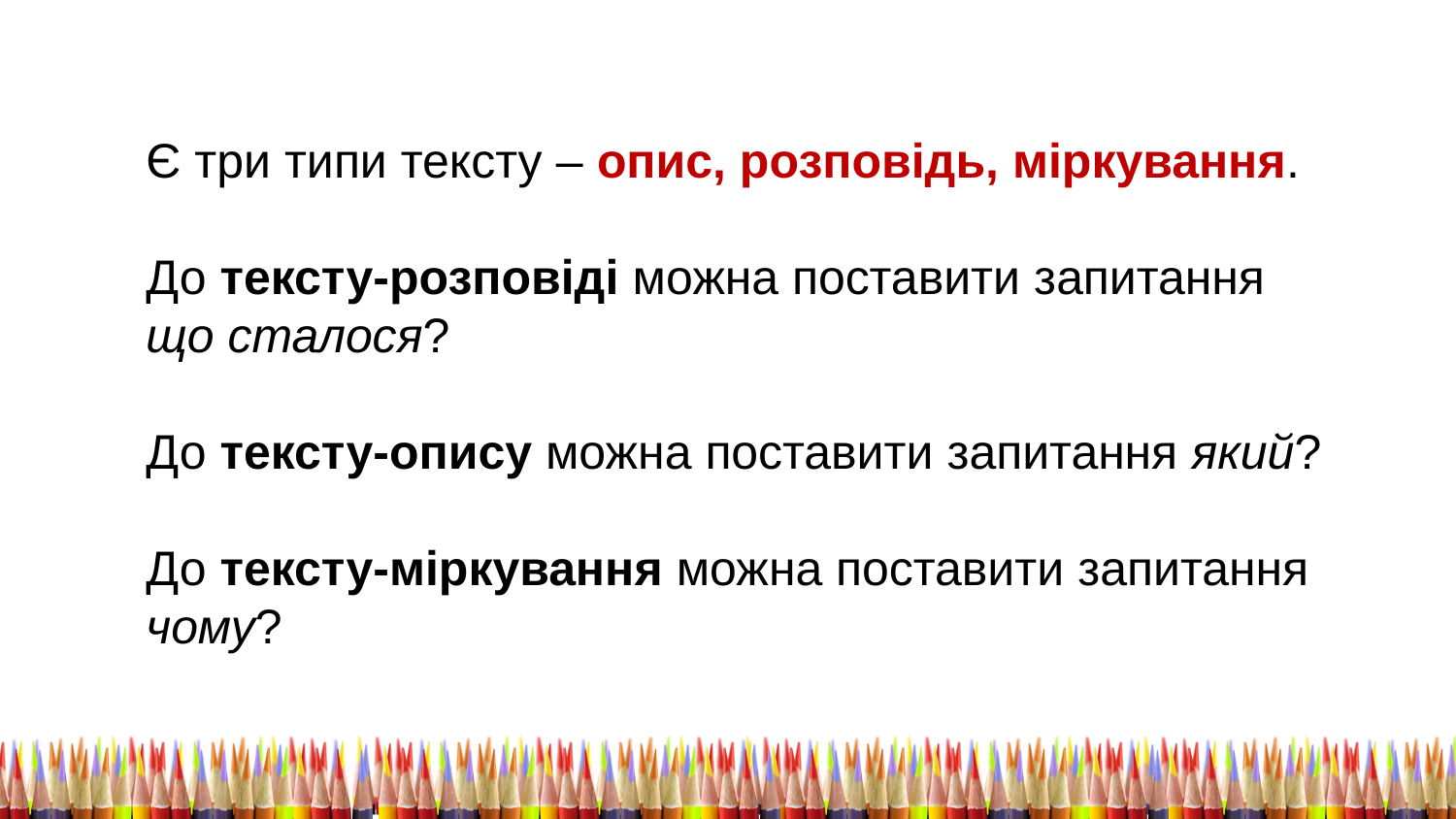

Є три типи тексту – опис, розповідь, міркування.

До тексту-розповіді можна поставити запитання
що сталося?

До тексту-опису можна поставити запитання який?

До тексту-міркування можна поставити запитання
чому?